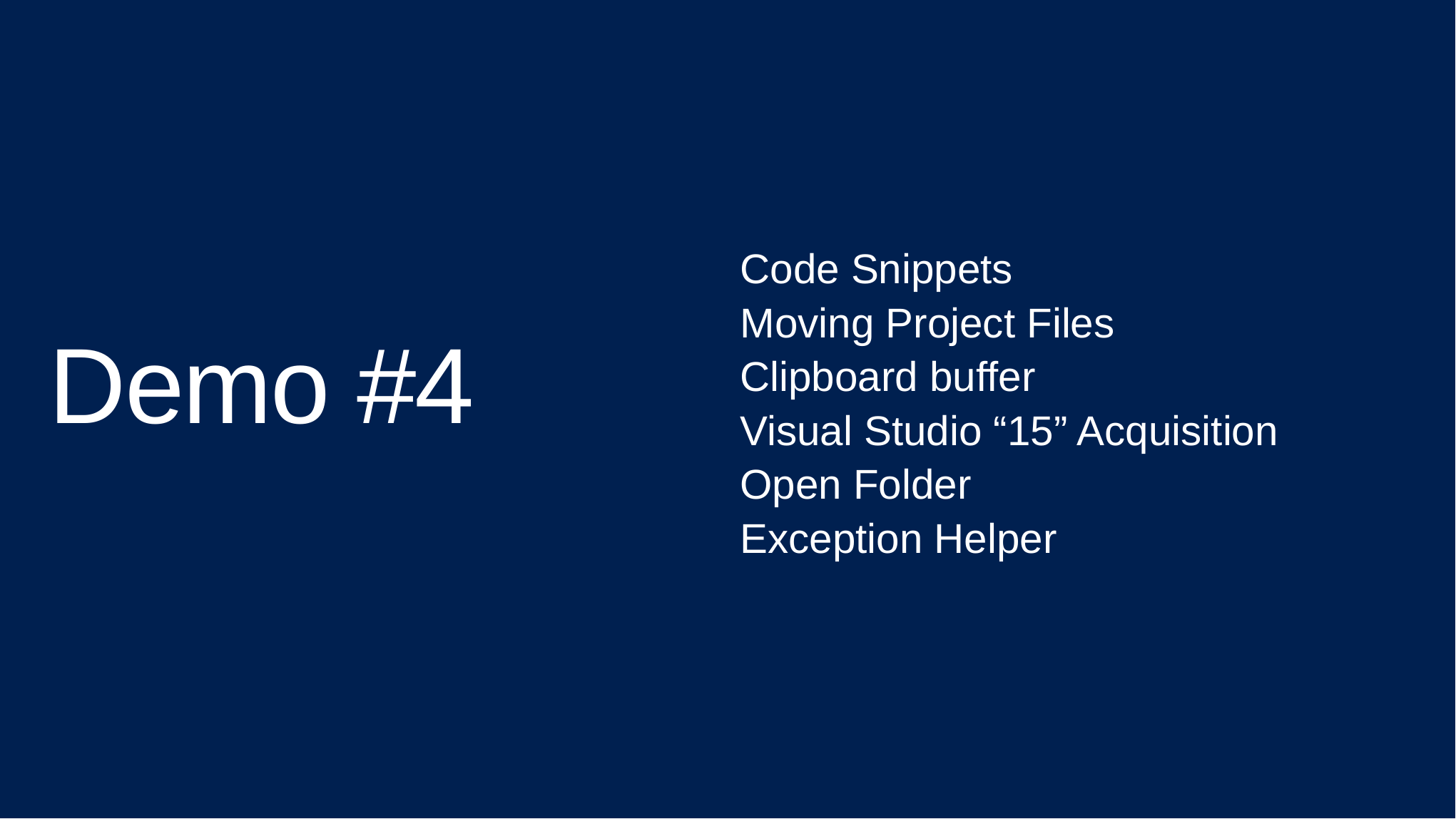

Code Snippets
Moving Project Files
Clipboard buffer
Visual Studio “15” Acquisition
Open Folder
Exception Helper
# Demo #4